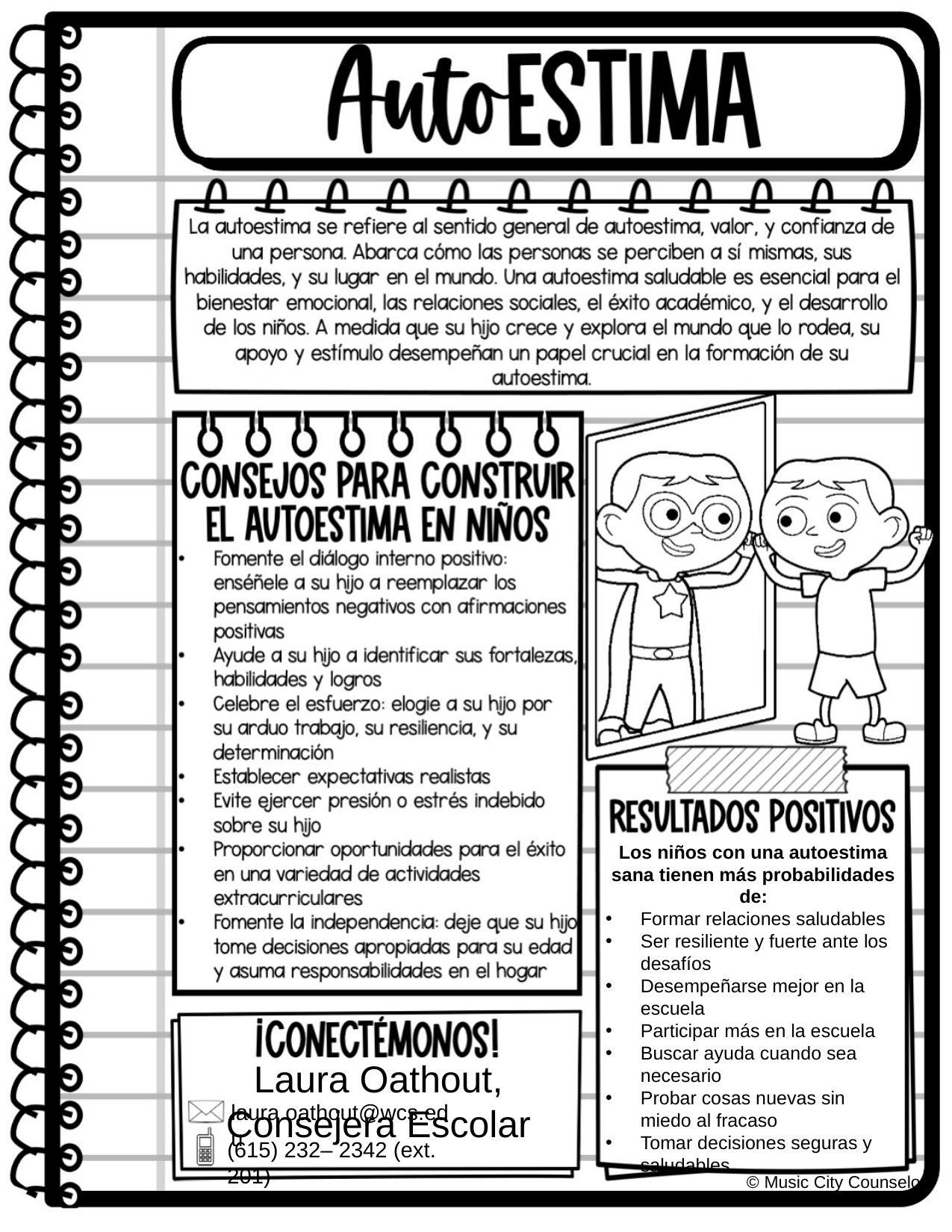

Los niños con una autoestima sana tienen más probabilidades de:
Formar relaciones saludables
Ser resiliente y fuerte ante los desafíos
Desempeñarse mejor en la escuela
Participar más en la escuela
Buscar ayuda cuando sea necesario
Probar cosas nuevas sin miedo al fracaso
Tomar decisiones seguras y saludables

Laura Oathout, Consejera Escolar
laura.oathout@wcs.edu
(615) 232– 2342 (ext. 201)
©️ Music City Counselor